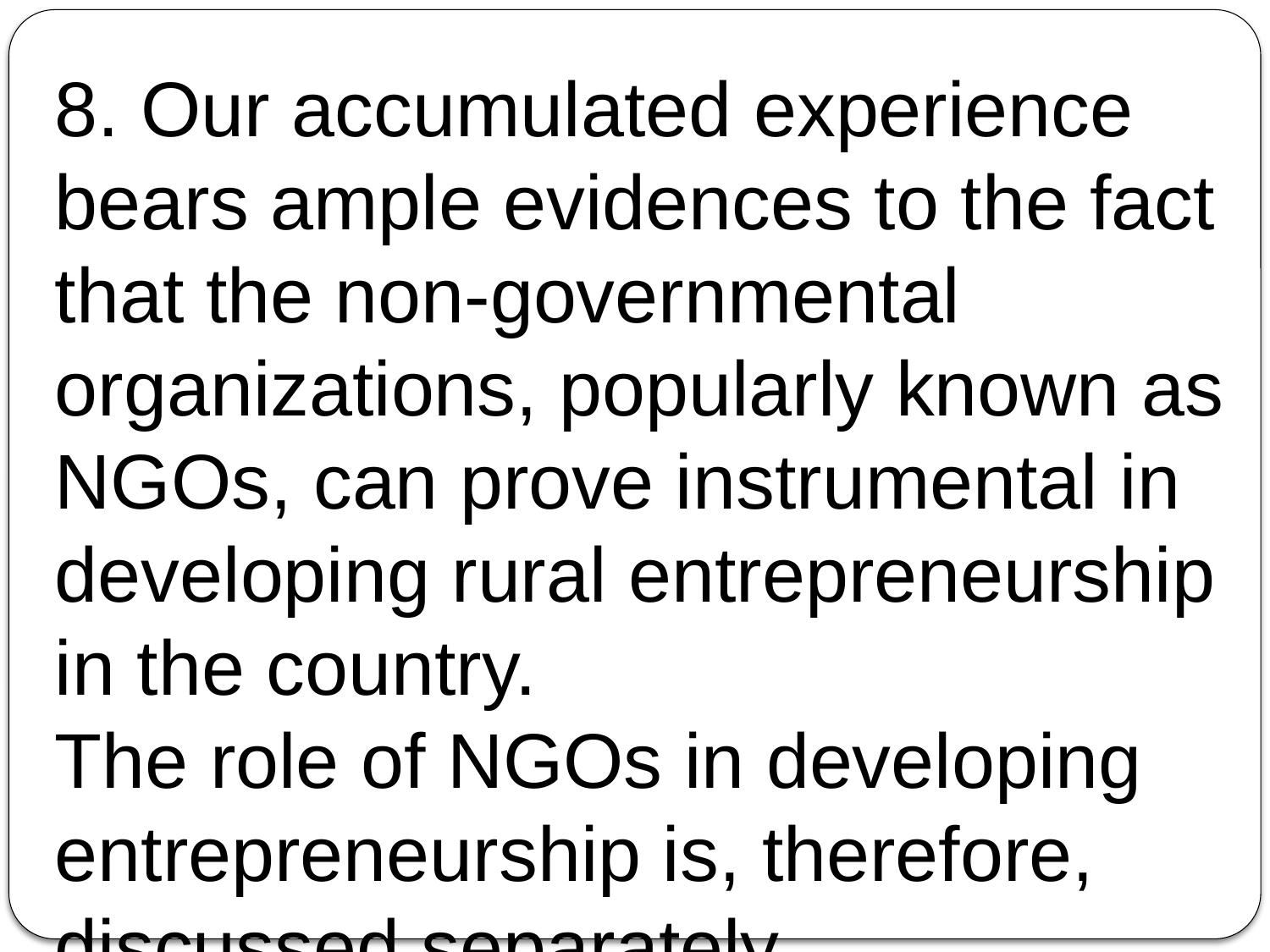

8. Our accumulated experience bears ample evidences to the fact that the non-governmental organizations, popularly known as NGOs, can prove instrumental in developing rural entrepreneurship in the country.
The role of NGOs in developing entrepreneurship is, therefore, discussed separately.